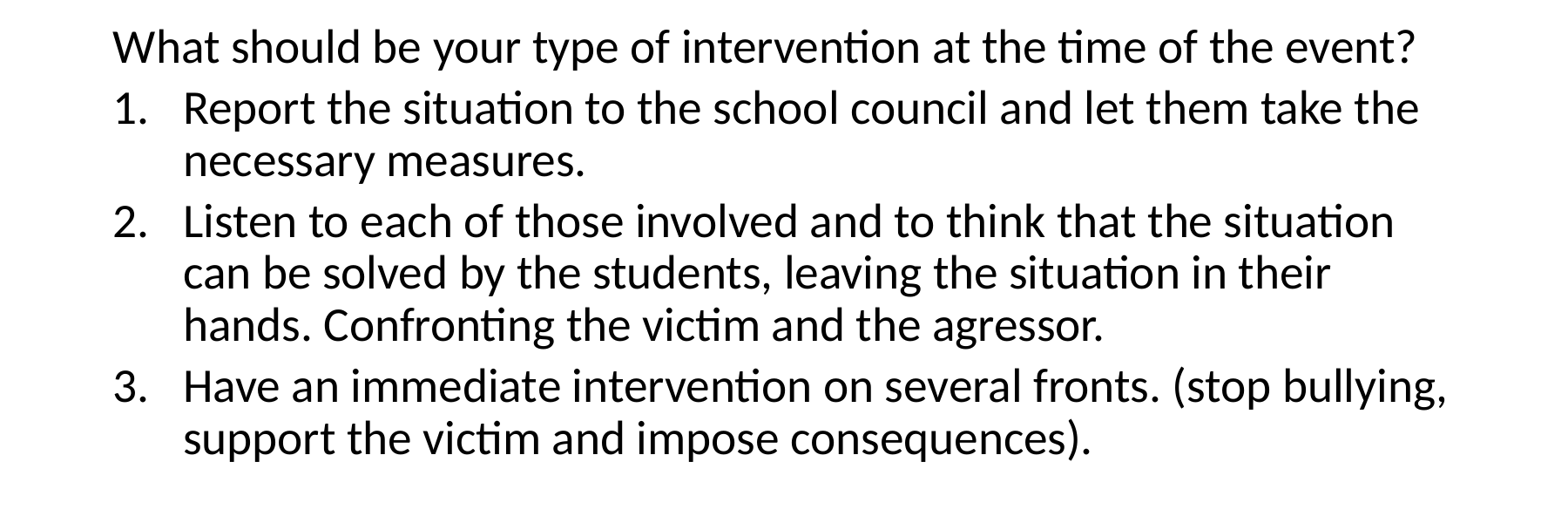

What should be your type of intervention at the time of the event?
Report the situation to the school council and let them take the necessary measures.
Listen to each of those involved and to think that the situation can be solved by the students, leaving the situation in their hands. Confronting the victim and the agressor.
Have an immediate intervention on several fronts. (stop bullying, support the victim and impose consequences).